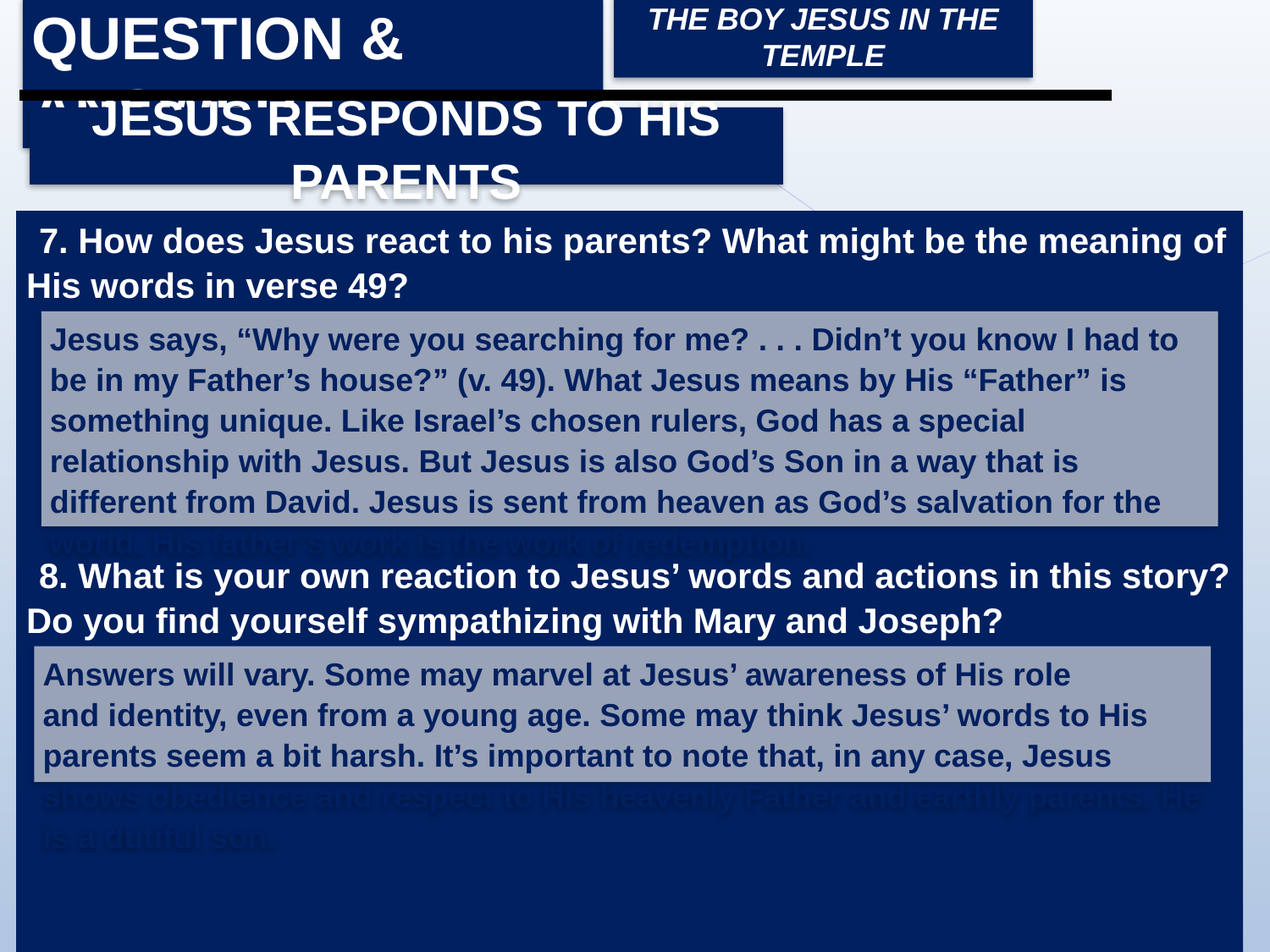

The Boy Jesus in the Temple
QUESTION & ANSWER
JESUS RESPONDS TO HIS PARENTS

7. How does Jesus react to his parents? What might be the meaning of His words in verse 49?

8. What is your own reaction to Jesus’ words and actions in this story? Do you find yourself sympathizing with Mary and Joseph?

Jesus says, “Why were you searching for me? . . . Didn’t you know I had to be in my Father’s house?” (v. 49). What Jesus means by His “Father” is something unique. Like Israel’s chosen rulers, God has a special relationship with Jesus. But Jesus is also God’s Son in a way that is different from David. Jesus is sent from heaven as God’s salvation for the world. His father’s work is the work of redemption.
Answers will vary. Some may marvel at Jesus’ awareness of His role and identity, even from a young age. Some may think Jesus’ words to His parents seem a bit harsh. It’s important to note that, in any case, Jesus shows obedience and respect to His heavenly Father and earthly parents. He is a dutiful son.
20